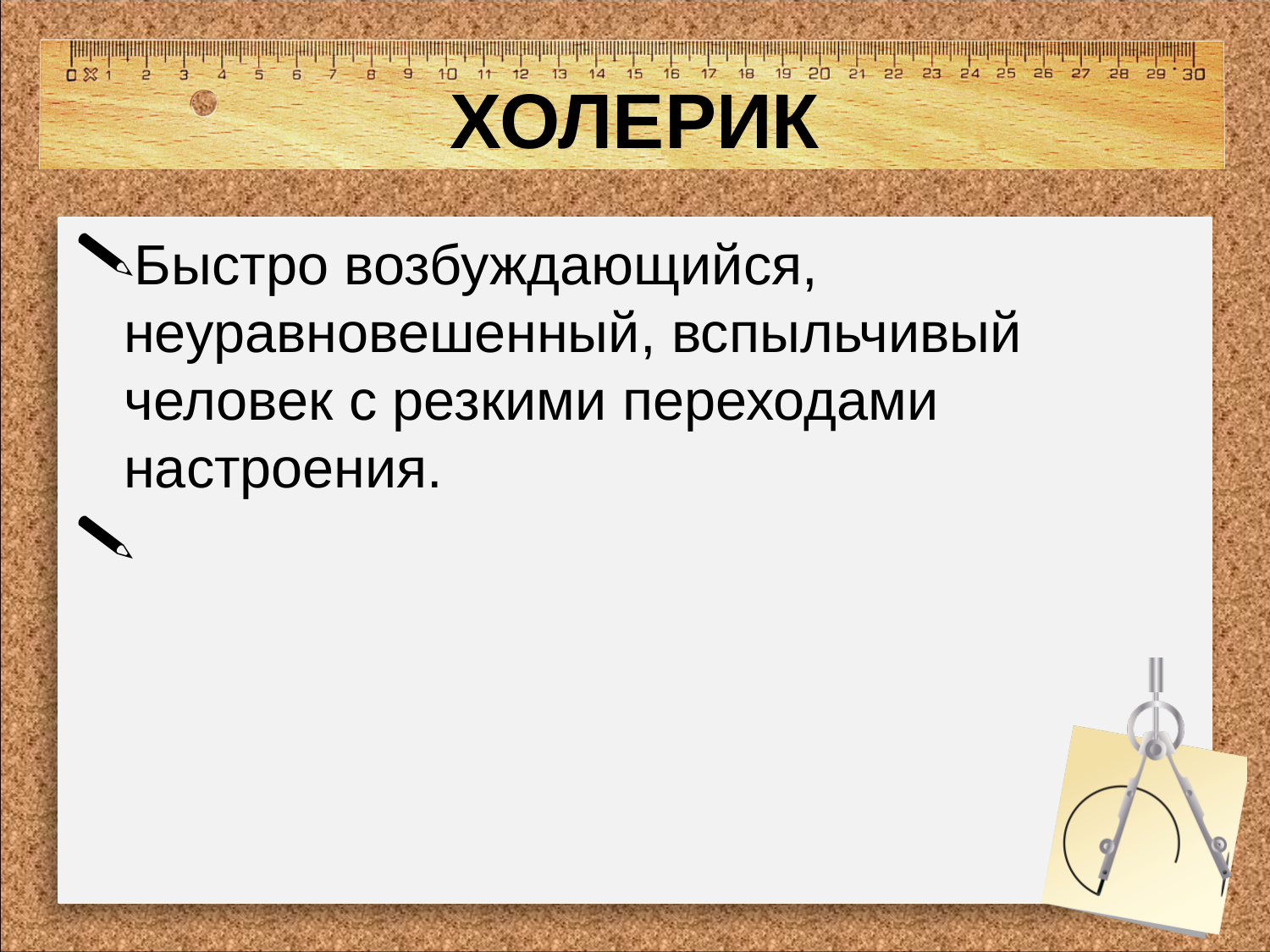

# ХОЛЕРИК
Быстро возбуждающийся, неуравновешенный, вспыльчивый человек с резкими переходами настроения.